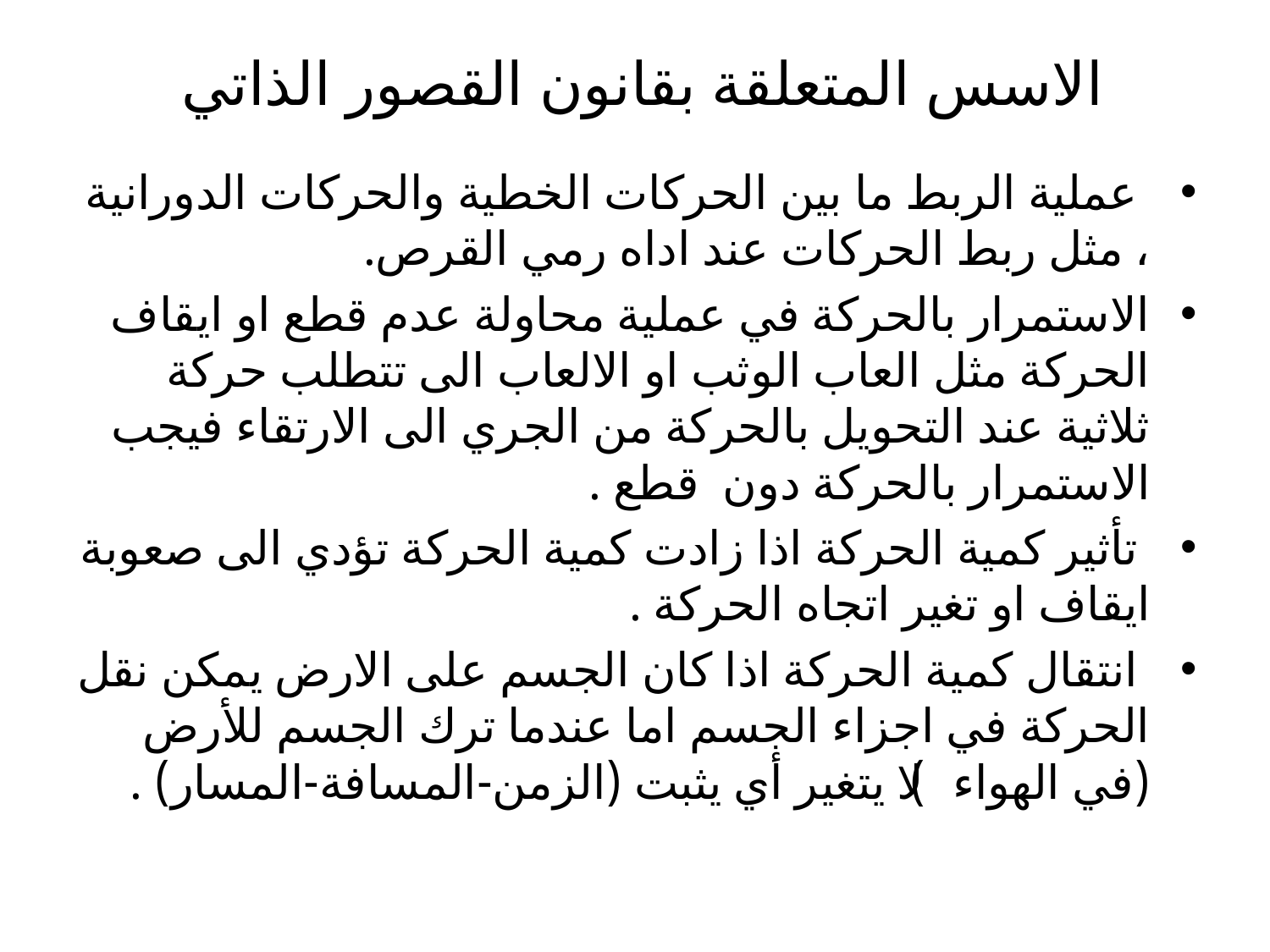

# الاسس المتعلقة بقانون القصور الذاتي
 عملية الربط ما بين الحركات الخطية والحركات الدورانية ، مثل ربط الحركات عند اداه رمي القرص.
الاستمرار بالحركة في عملية محاولة عدم قطع او ايقاف الحركة مثل العاب الوثب او الالعاب الى تتطلب حركة ثلاثية عند التحويل بالحركة من الجري الى الارتقاء فيجب الاستمرار بالحركة دون  قطع .
 تأثير كمية الحركة اذا زادت كمية الحركة تؤدي الى صعوبة ايقاف او تغير اتجاه الحركة .
 انتقال كمية الحركة اذا كان الجسم على الارض يمكن نقل الحركة في اجزاء الجسم اما عندما ترك الجسم للأرض (في الهواء) لا يتغير أي يثبت (الزمن-المسافة-المسار) .